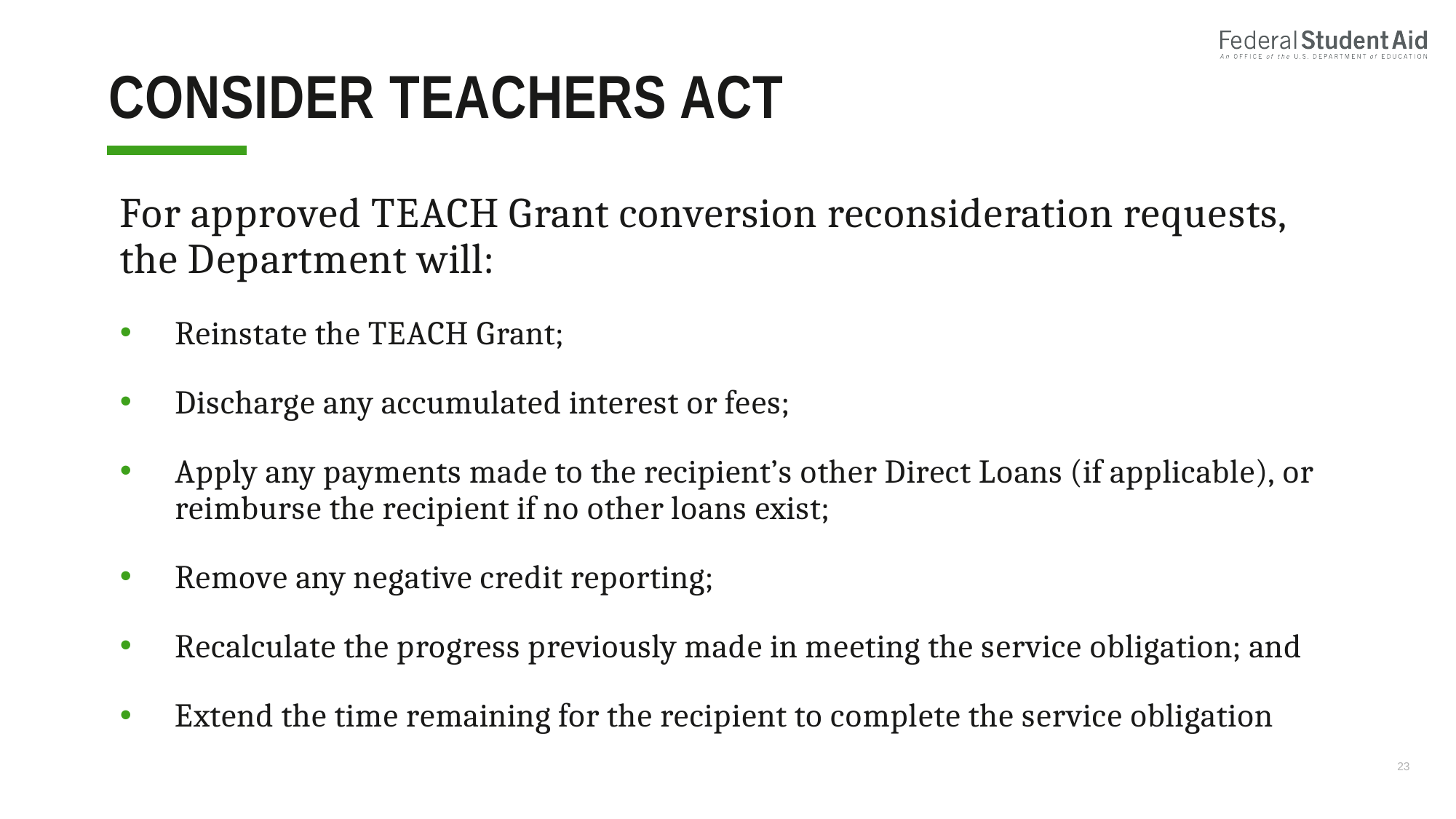

# Consider Teachers Act
For approved TEACH Grant conversion reconsideration requests, the Department will:
Reinstate the TEACH Grant;
Discharge any accumulated interest or fees;
Apply any payments made to the recipient’s other Direct Loans (if applicable), or reimburse the recipient if no other loans exist;
Remove any negative credit reporting;
Recalculate the progress previously made in meeting the service obligation; and
Extend the time remaining for the recipient to complete the service obligation

23